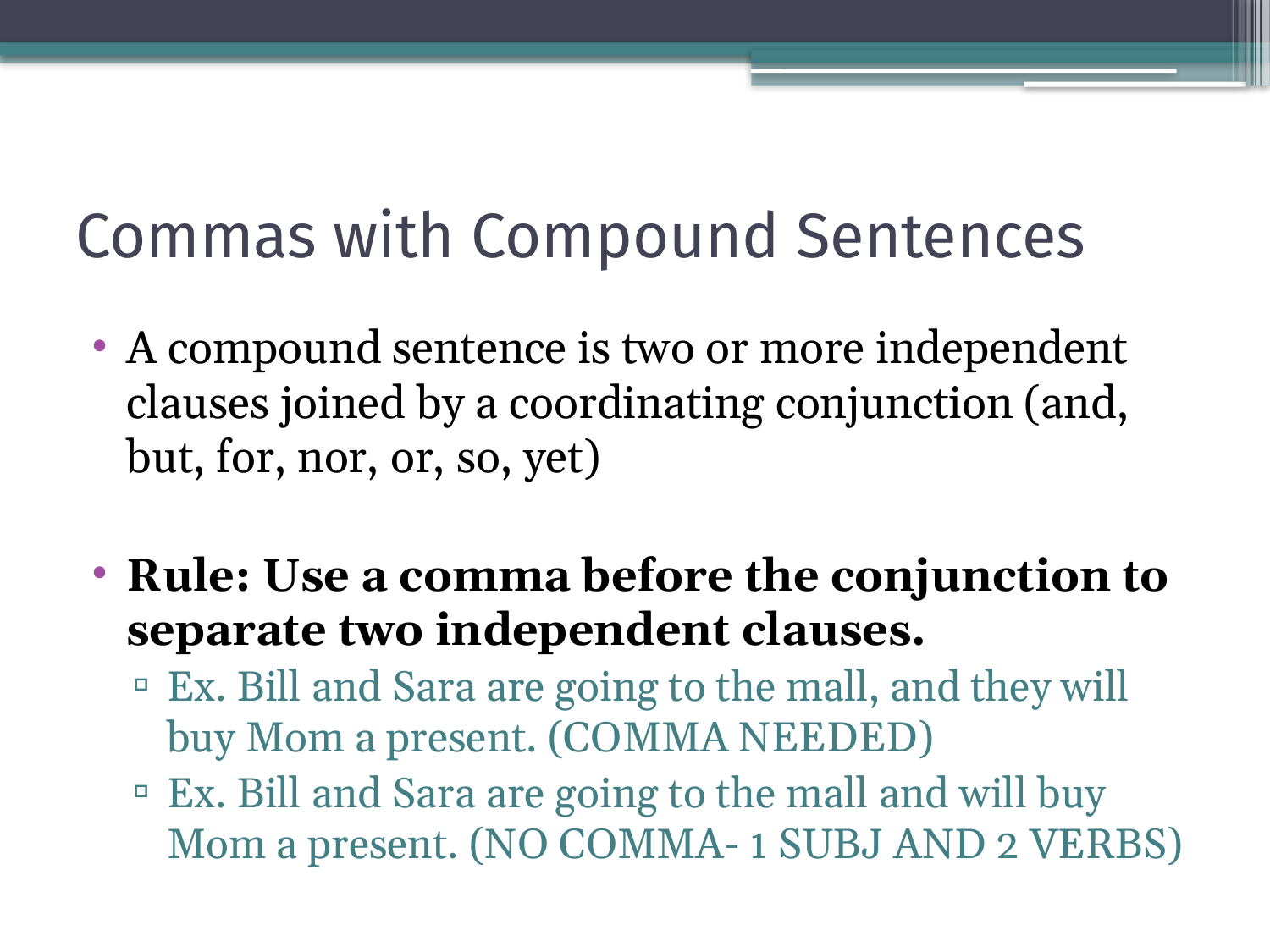

# Commas with Compound Sentences
A compound sentence is two or more independent clauses joined by a coordinating conjunction (and, but, for, nor, or, so, yet)

Rule: Use a comma before the conjunction to separate two independent clauses.
Ex. Bill and Sara are going to the mall, and they will buy Mom a present. (COMMA NEEDED)
Ex. Bill and Sara are going to the mall and will buy Mom a present. (NO COMMA- 1 SUBJ AND 2 VERBS)